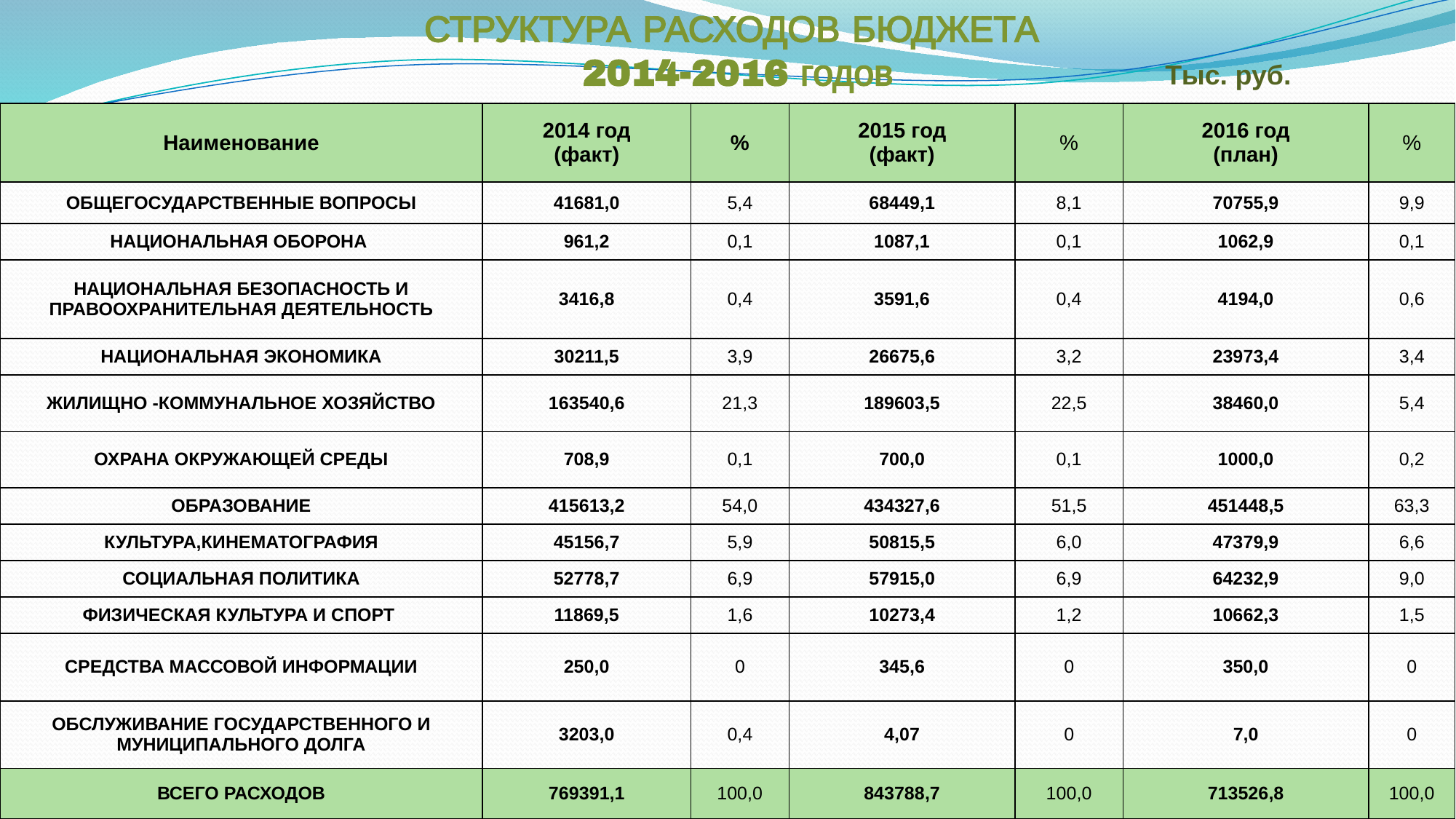

СТРУКТУРА РАСХОДОВ БЮДЖЕТА
2014-2016 годов
Тыс. руб.
| Наименование | 2014 год (факт) | % | 2015 год (факт) | % | 2016 год (план) | % |
| --- | --- | --- | --- | --- | --- | --- |
| ОБЩЕГОСУДАРСТВЕННЫЕ ВОПРОСЫ | 41681,0 | 5,4 | 68449,1 | 8,1 | 70755,9 | 9,9 |
| НАЦИОНАЛЬНАЯ ОБОРОНА | 961,2 | 0,1 | 1087,1 | 0,1 | 1062,9 | 0,1 |
| НАЦИОНАЛЬНАЯ БЕЗОПАСНОСТЬ И ПРАВООХРАНИТЕЛЬНАЯ ДЕЯТЕЛЬНОСТЬ | 3416,8 | 0,4 | 3591,6 | 0,4 | 4194,0 | 0,6 |
| НАЦИОНАЛЬНАЯ ЭКОНОМИКА | 30211,5 | 3,9 | 26675,6 | 3,2 | 23973,4 | 3,4 |
| ЖИЛИЩНО -КОММУНАЛЬНОЕ ХОЗЯЙСТВО | 163540,6 | 21,3 | 189603,5 | 22,5 | 38460,0 | 5,4 |
| ОХРАНА ОКРУЖАЮЩЕЙ СРЕДЫ | 708,9 | 0,1 | 700,0 | 0,1 | 1000,0 | 0,2 |
| ОБРАЗОВАНИЕ | 415613,2 | 54,0 | 434327,6 | 51,5 | 451448,5 | 63,3 |
| КУЛЬТУРА,КИНЕМАТОГРАФИЯ | 45156,7 | 5,9 | 50815,5 | 6,0 | 47379,9 | 6,6 |
| СОЦИАЛЬНАЯ ПОЛИТИКА | 52778,7 | 6,9 | 57915,0 | 6,9 | 64232,9 | 9,0 |
| ФИЗИЧЕСКАЯ КУЛЬТУРА И СПОРТ | 11869,5 | 1,6 | 10273,4 | 1,2 | 10662,3 | 1,5 |
| СРЕДСТВА МАССОВОЙ ИНФОРМАЦИИ | 250,0 | 0 | 345,6 | 0 | 350,0 | 0 |
| ОБСЛУЖИВАНИЕ ГОСУДАРСТВЕННОГО И МУНИЦИПАЛЬНОГО ДОЛГА | 3203,0 | 0,4 | 4,07 | 0 | 7,0 | 0 |
| ВСЕГО РАСХОДОВ | 769391,1 | 100,0 | 843788,7 | 100,0 | 713526,8 | 100,0 |